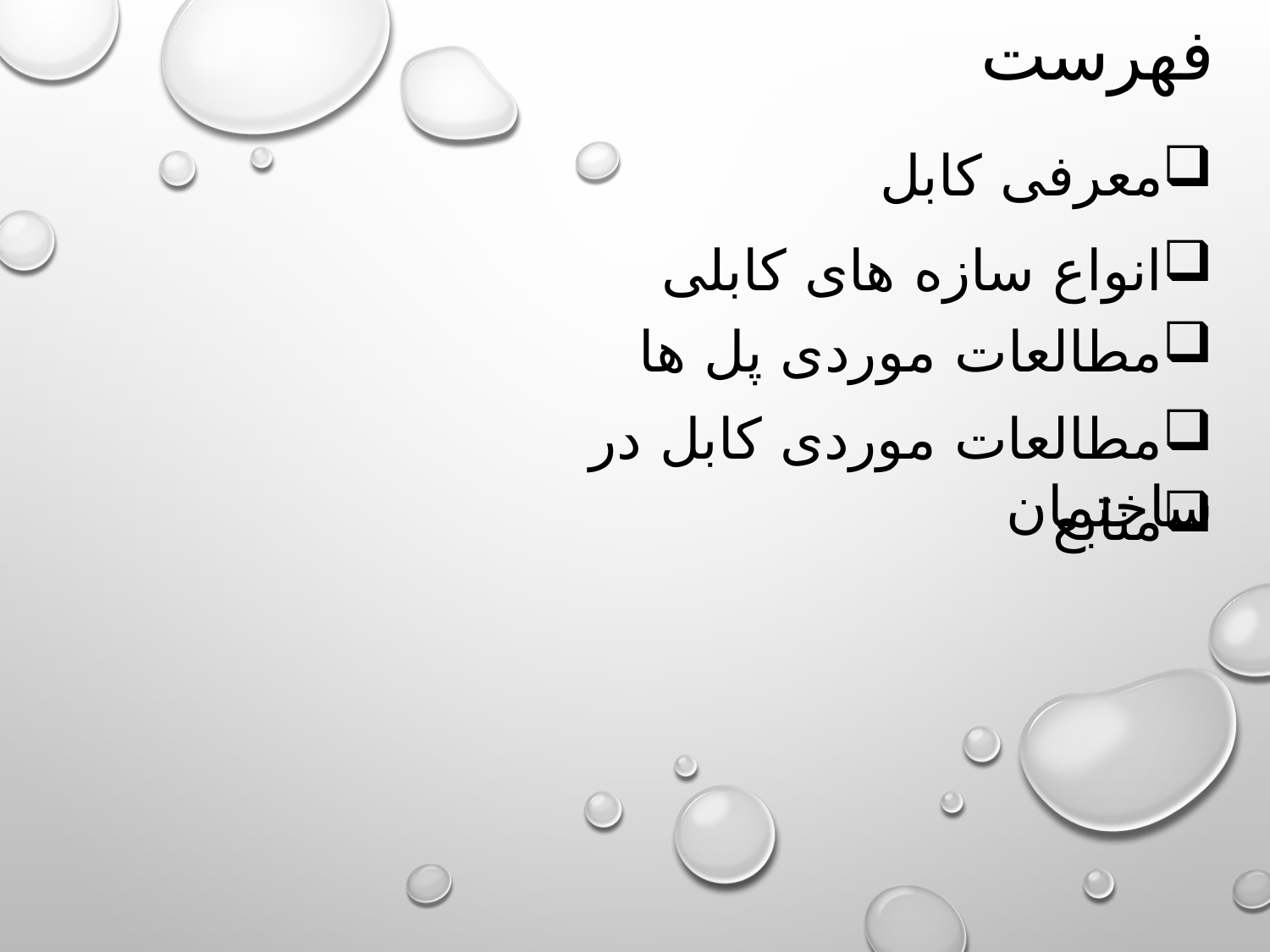

فهرست
معرفی کابل
انواع سازه های کابلی
مطالعات موردی پل ها
مطالعات موردی کابل در ساختمان
منابع